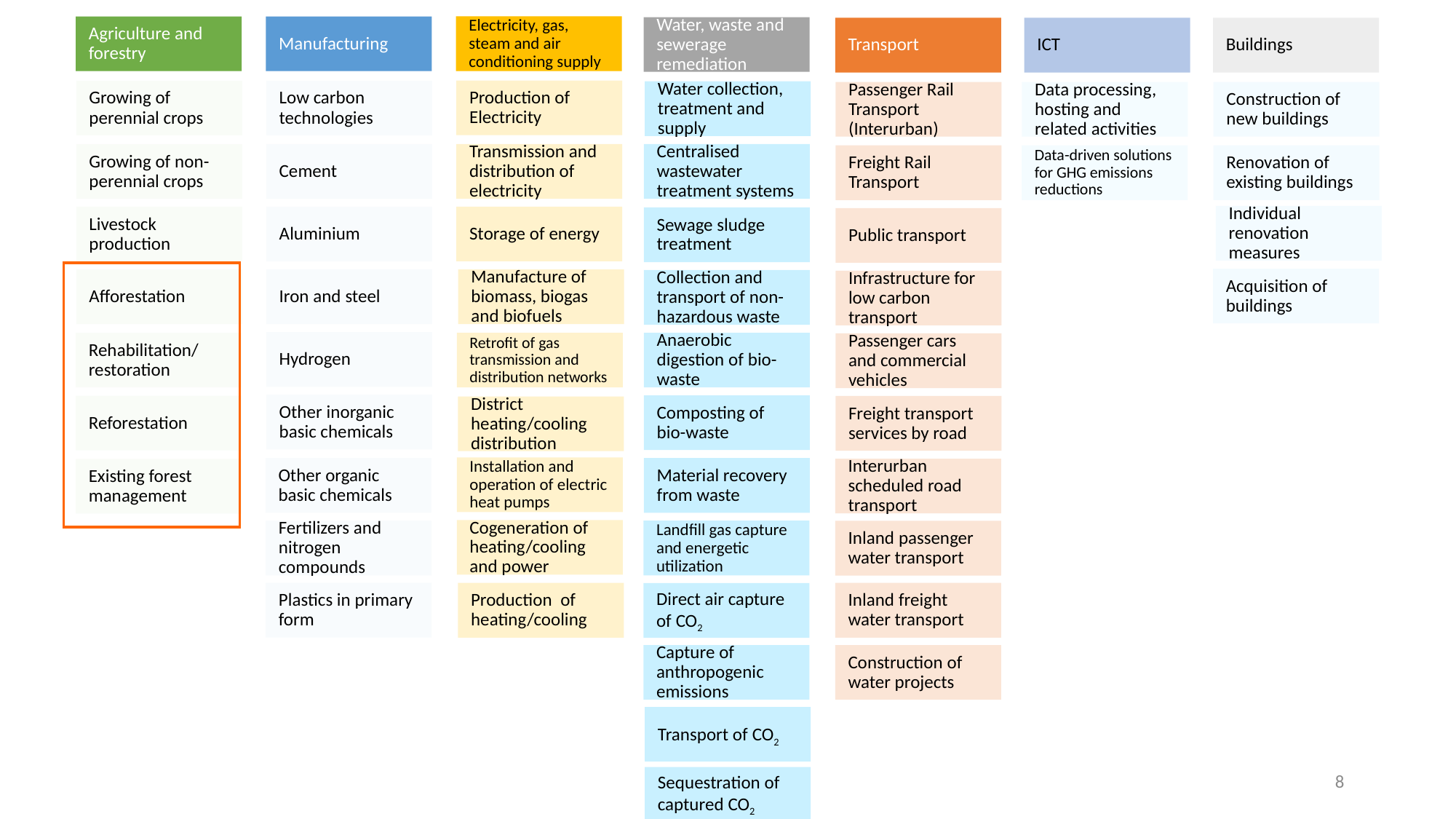

Electricity, gas,
steam and air
conditioning supply
Agriculture and forestry
Manufacturing
Water, waste and sewerage remediation
Buildings
Transport
ICT
Production of Electricity
Growing of perennial crops
Low carbon technologies
Data processing, hosting and related activities
Construction of new buildings
Passenger Rail Transport (Interurban)
Transmission and distribution of electricity
Centralised wastewater treatment systems
Growing of non-perennial crops
Cement
Renovation of existing buildings
Freight Rail Transport
Storage of energy
Livestock production
Aluminium
Sewage sludge treatment
Public transport
Acquisition of buildings
Afforestation
Iron and steel
Collection and transport of non-hazardous waste
Infrastructure for low carbon transport
Hydrogen
Anaerobic digestion of bio-waste
Rehabilitation/
restoration
Passenger cars and commercial vehicles
Other inorganic basic chemicals
Composting of
bio-waste
Reforestation
Freight transport services by road
Material recovery from waste
Interurban scheduled road transport
Existing forest management
Cogeneration of heating/cooling and power
Fertilizers and nitrogen compounds
Landfill gas capture and energetic utilization
Inland passenger water transport
Plastics in primary form
Production  of heating/cooling
Inland freight water transport
Direct air capture of CO2
Construction of water projects
Water collection, treatment and supply
Data-driven solutions for GHG emissions reductions
Individual renovation measures

Manufacture of biomass, biogas and biofuels
Retrofit of gas transmission and distribution networks
District heating/cooling distribution
Installation and operation of electric heat pumps
Other organic basic chemicals
Capture of anthropogenic emissions
Transport of CO2
8
Sequestration of captured CO2